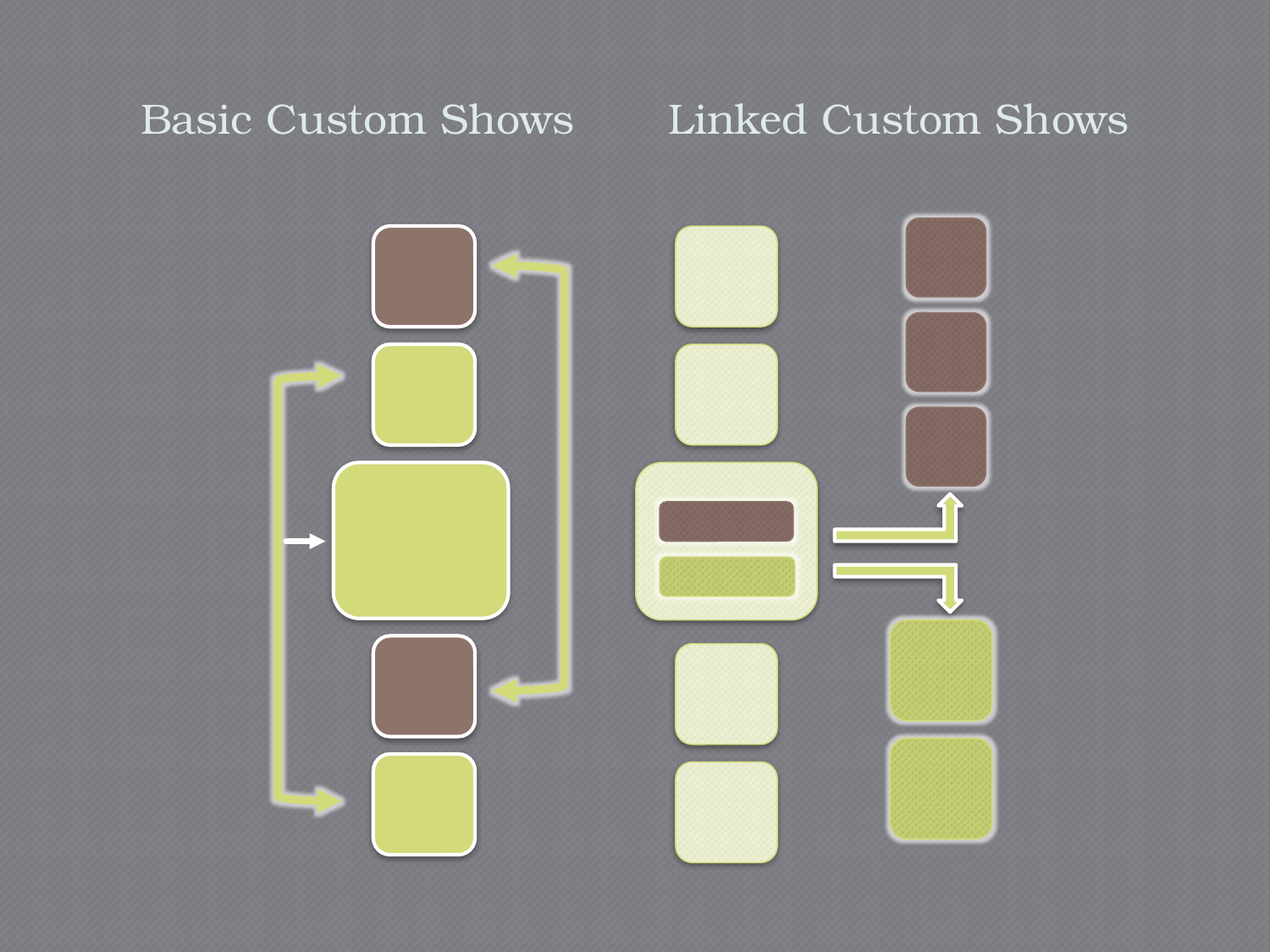

# Basic Custom Shows       Linked Custom Shows